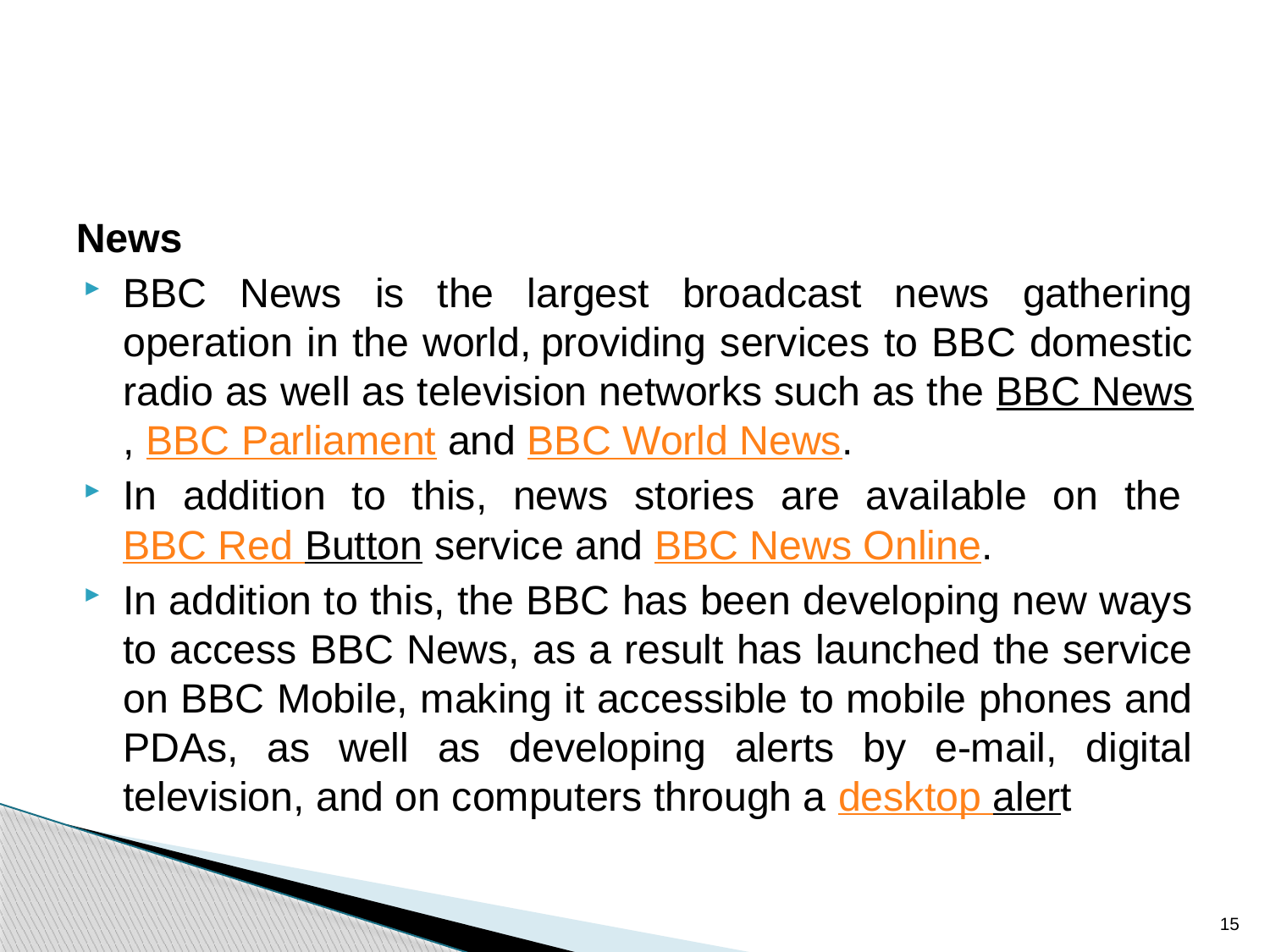

#
News
BBC News is the largest broadcast news gathering operation in the world, providing services to BBC domestic radio as well as television networks such as the BBC News, BBC Parliament and BBC World News.
In addition to this, news stories are available on the BBC Red Button service and BBC News Online.
In addition to this, the BBC has been developing new ways to access BBC News, as a result has launched the service on BBC Mobile, making it accessible to mobile phones and PDAs, as well as developing alerts by e-mail, digital television, and on computers through a desktop alert

15